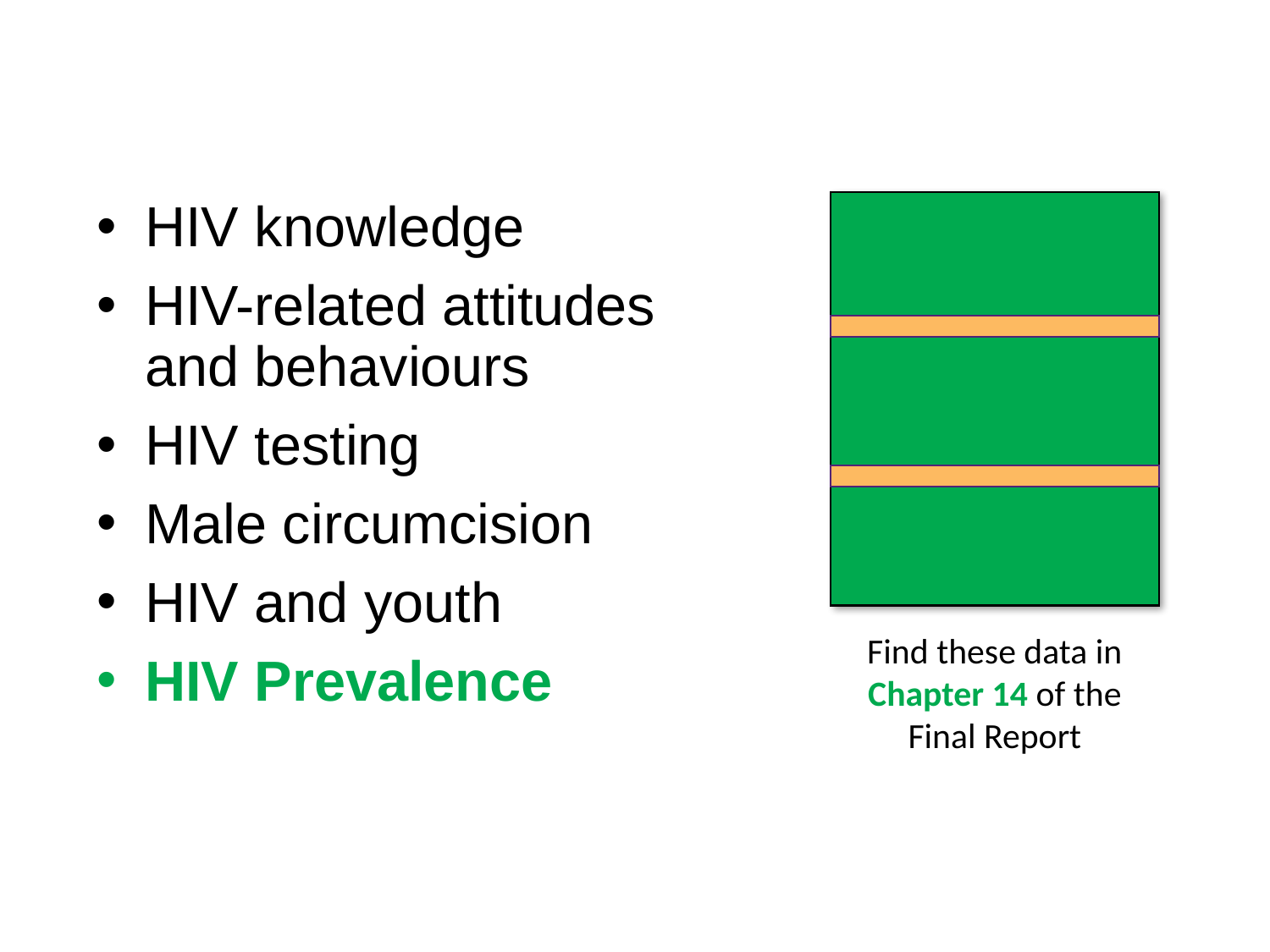

HIV knowledge
HIV-related attitudes and behaviours
HIV testing
Male circumcision
HIV and youth
HIV Prevalence

Find these data in Chapter 14 of the Final Report